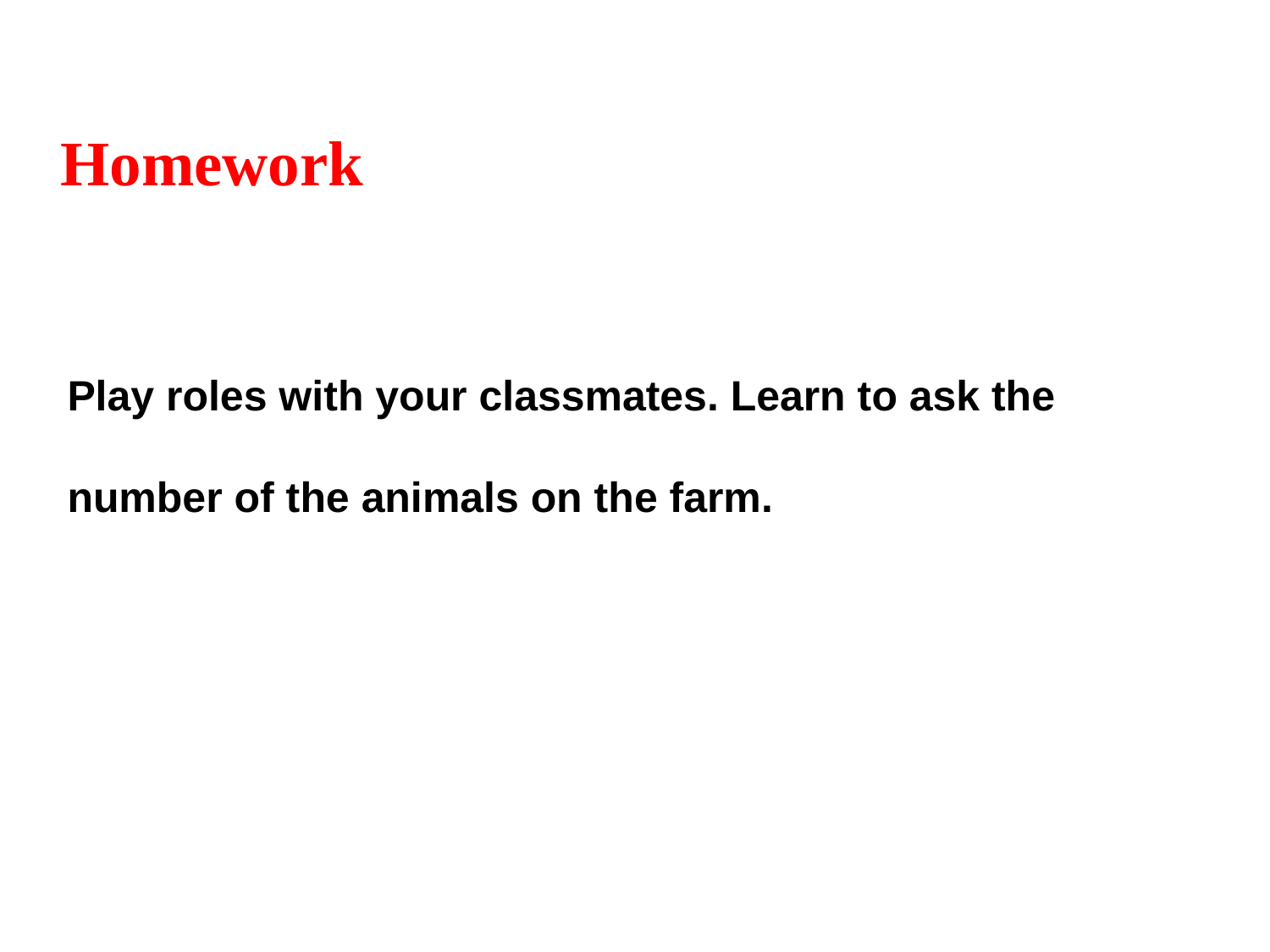

Homework

Play roles with your classmates. Learn to ask the
number of the animals on the farm.